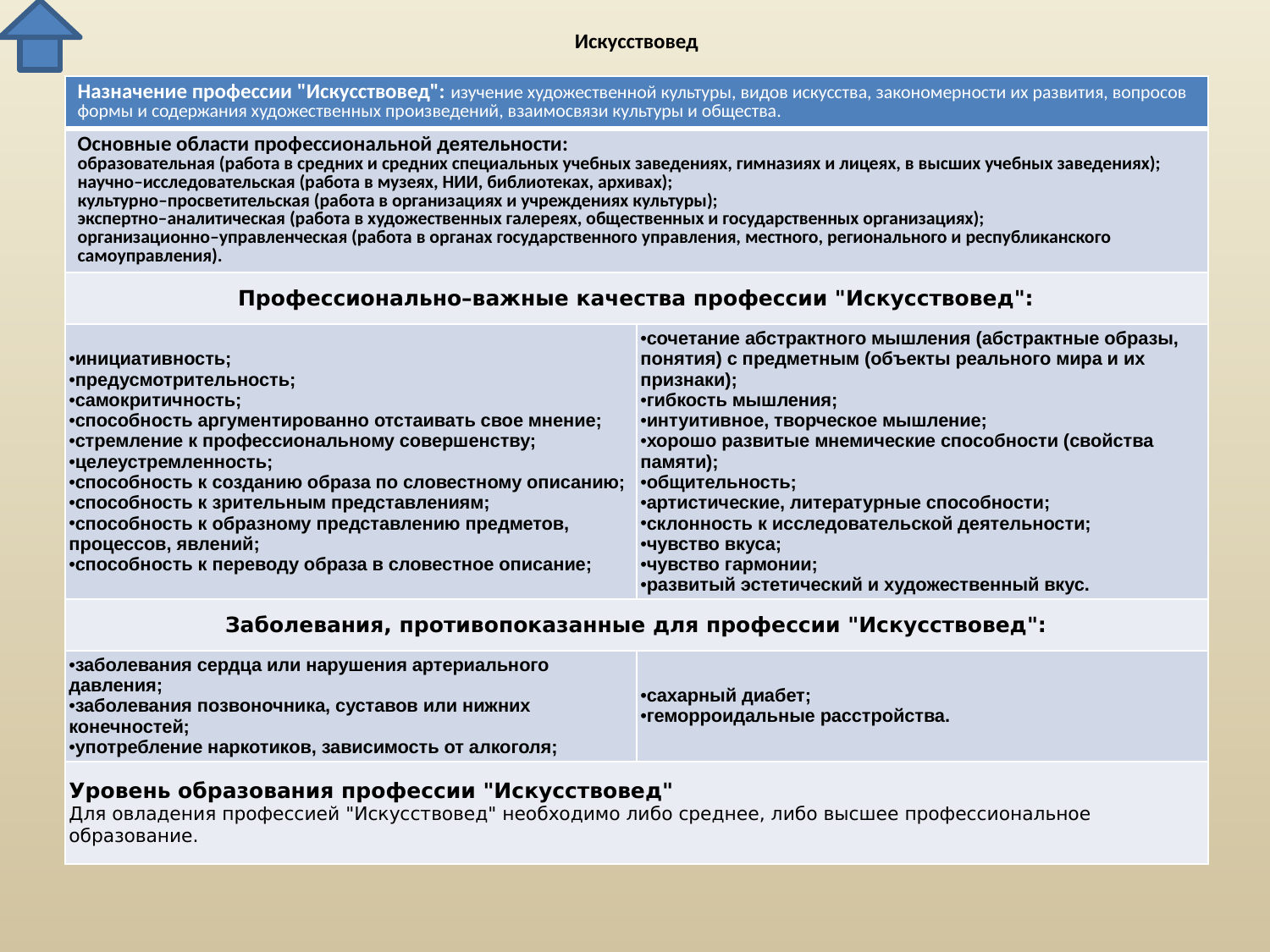

# Искусствовед
| Назначение профессии "Искусствовед": изучение художественной культуры, видов искусства, закономерности их развития, вопросов формы и содержания художественных произведений, взаимосвязи культуры и общества. |  |
| --- | --- |
| Основные области профессиональной деятельности: образовательная (работа в средних и средних специальных учебных заведениях, гимназиях и лицеях, в высших учебных заведениях); научно–исследовательская (работа в музеях, НИИ, библиотеках, архивах); культурно–просветительская (работа в организациях и учреждениях культуры); экспертно–аналитическая (работа в художественных галереях, общественных и государственных организациях); организационно–управленческая (работа в органах государственного управления, местного, регионального и республиканского самоуправления). |  |
| Профессионально–важные качества профессии "Искусствовед": |  |
| инициативность; предусмотрительность; самокритичность; способность аргументированно отстаивать свое мнение; стремление к профессиональному совершенству; целеустремленность; способность к созданию образа по словестному описанию; способность к зрительным представлениям; способность к образному представлению предметов, процессов, явлений; способность к переводу образа в словестное описание; | сочетание абстрактного мышления (абстрактные образы, понятия) с предметным (объекты реального мира и их признаки); гибкость мышления; интуитивное, творческое мышление; хорошо развитые мнемические способности (свойства памяти); общительность; артистические, литературные способности; склонность к исследовательской деятельности; чувство вкуса; чувство гармонии; развитый эстетический и художественный вкус. |
| Заболевания, противопоказанные для профессии "Искусствовед": |  |
| заболевания сердца или нарушения артериального давления; заболевания позвоночника, суставов или нижних конечностей; употребление наркотиков, зависимость от алкоголя; | сахарный диабет; геморроидальные расстройства. |
| Уровень образования профессии "Искусствовед" Для овладения профессией "Искусствовед" необходимо либо среднее, либо высшее профессиональное образование. |  |